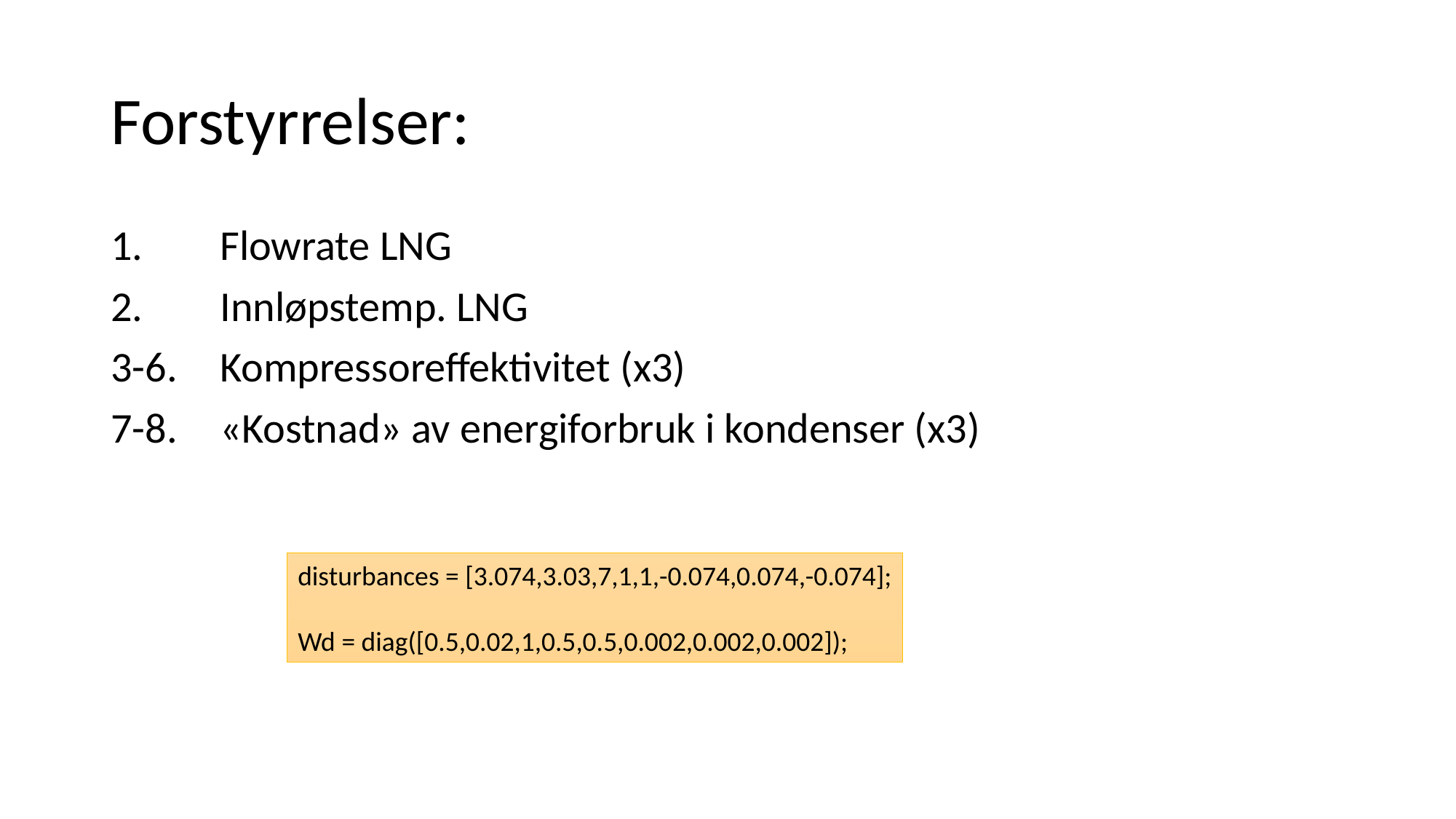

# Forstyrrelser:
1.	Flowrate LNG
2. 	Innløpstemp. LNG
3-6. 	Kompressoreffektivitet (x3)
7-8. 	«Kostnad» av energiforbruk i kondenser (x3)
disturbances = [3.074,3.03,7,1,1,-0.074,0.074,-0.074];

Wd = diag([0.5,0.02,1,0.5,0.5,0.002,0.002,0.002]);